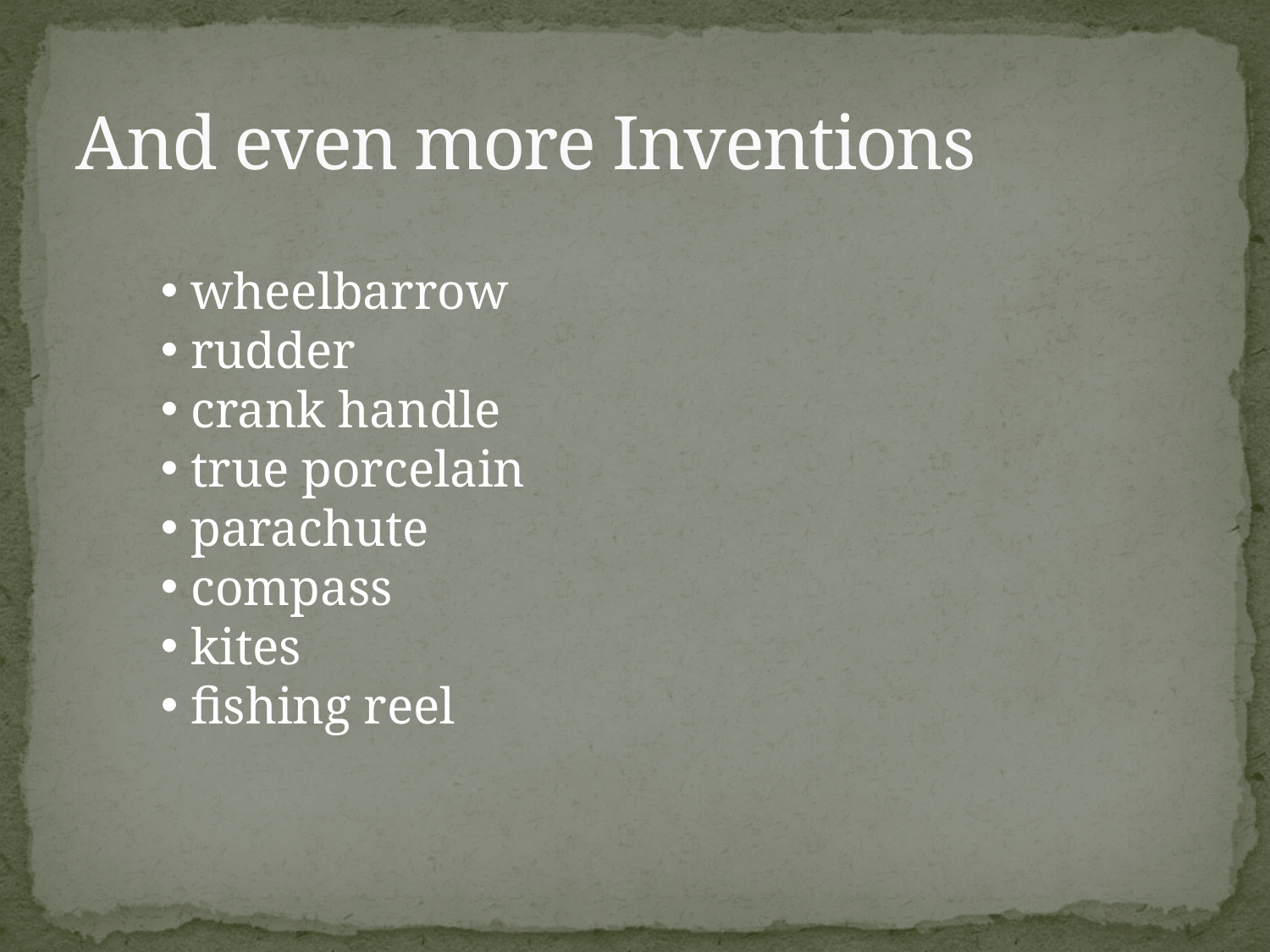

# And even more Inventions
 wheelbarrow
 rudder
 crank handle
 true porcelain
 parachute
 compass
 kites
 fishing reel